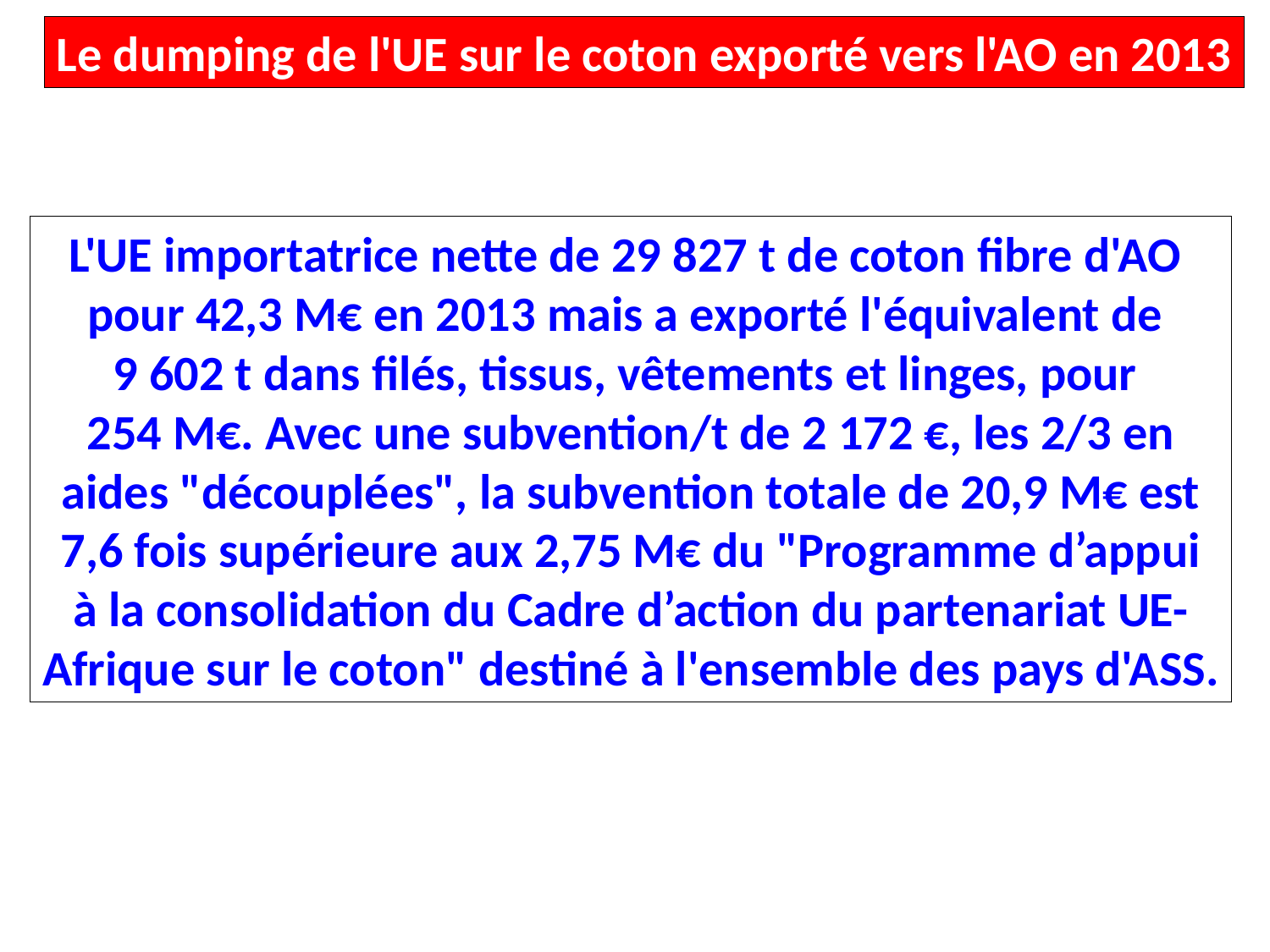

Le dumping de l'UE sur le coton exporté vers l'AO en 2013
L'UE importatrice nette de 29 827 t de coton fibre d'AO
pour 42,3 M€ en 2013 mais a exporté l'équivalent de
9 602 t dans filés, tissus, vêtements et linges, pour
254 M€. Avec une subvention/t de 2 172 €, les 2/3 en
aides "découplées", la subvention totale de 20,9 M€ est
7,6 fois supérieure aux 2,75 M€ du "Programme d’appui
à la consolidation du Cadre d’action du partenariat UE-
Afrique sur le coton" destiné à l'ensemble des pays d'ASS.